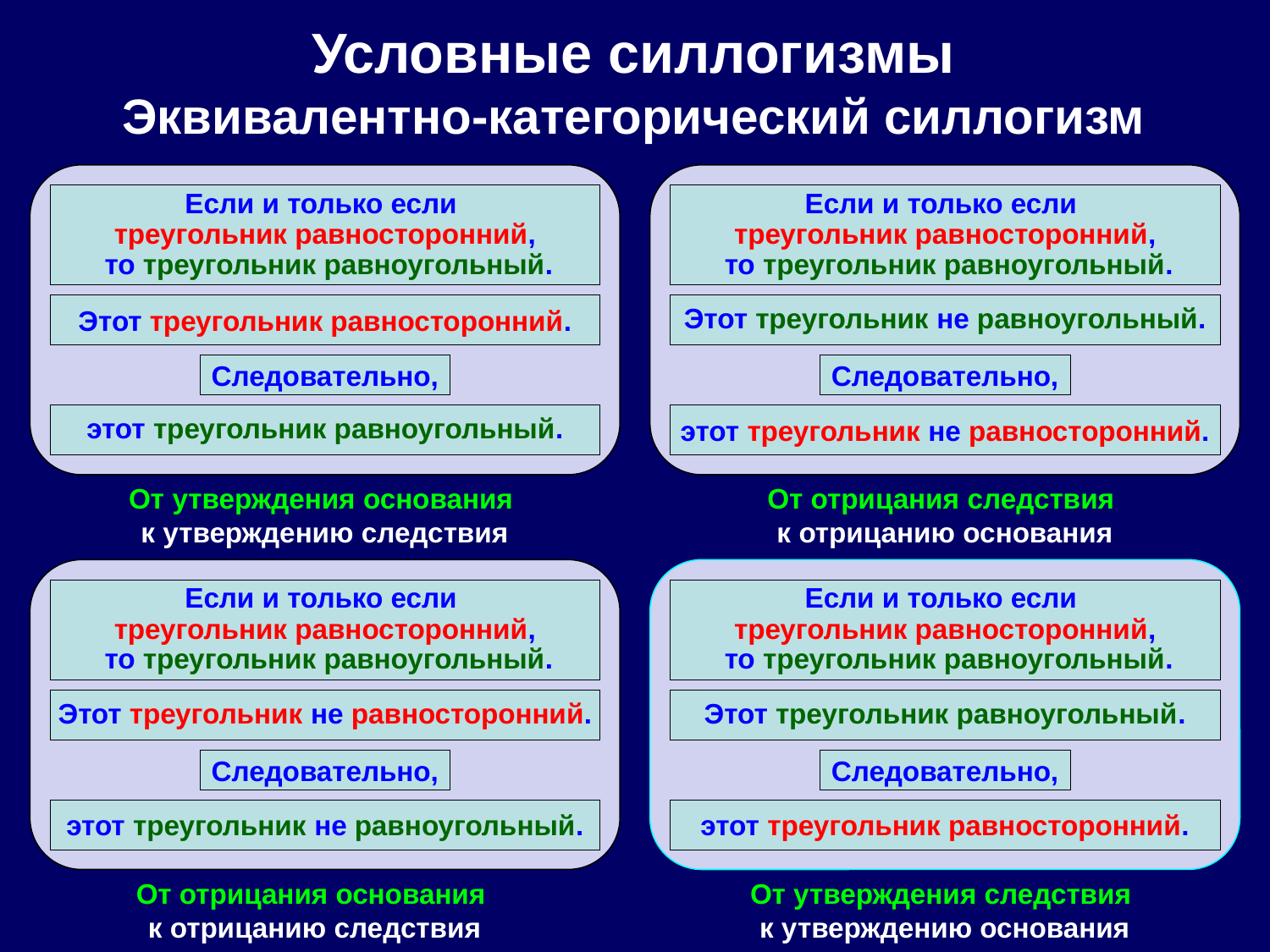

# Условные силлогизмы Эквивалентно-категорический силлогизм

Если и только если
треугольник равносторонний,
 то треугольник равноугольный.
Если и только если
треугольник равносторонний,
 то треугольник равноугольный.
Этот треугольник равносторонний.
Этот треугольник не равноугольный.
Следовательно,
Следовательно,
этот треугольник равноугольный.
этот треугольник не равносторонний.
От утверждения основания
к утверждению следствия
От отрицания следствия
к отрицанию основания

Если и только если
треугольник равносторонний,
 то треугольник равноугольный.
Если и только если
треугольник равносторонний,
 то треугольник равноугольный.
Этот треугольник не равносторонний.
Этот треугольник равноугольный.
Следовательно,
Следовательно,
этот треугольник не равноугольный.
этот треугольник равносторонний.
От отрицания основания
к отрицанию следствия
От утверждения следствия
к утверждению основания